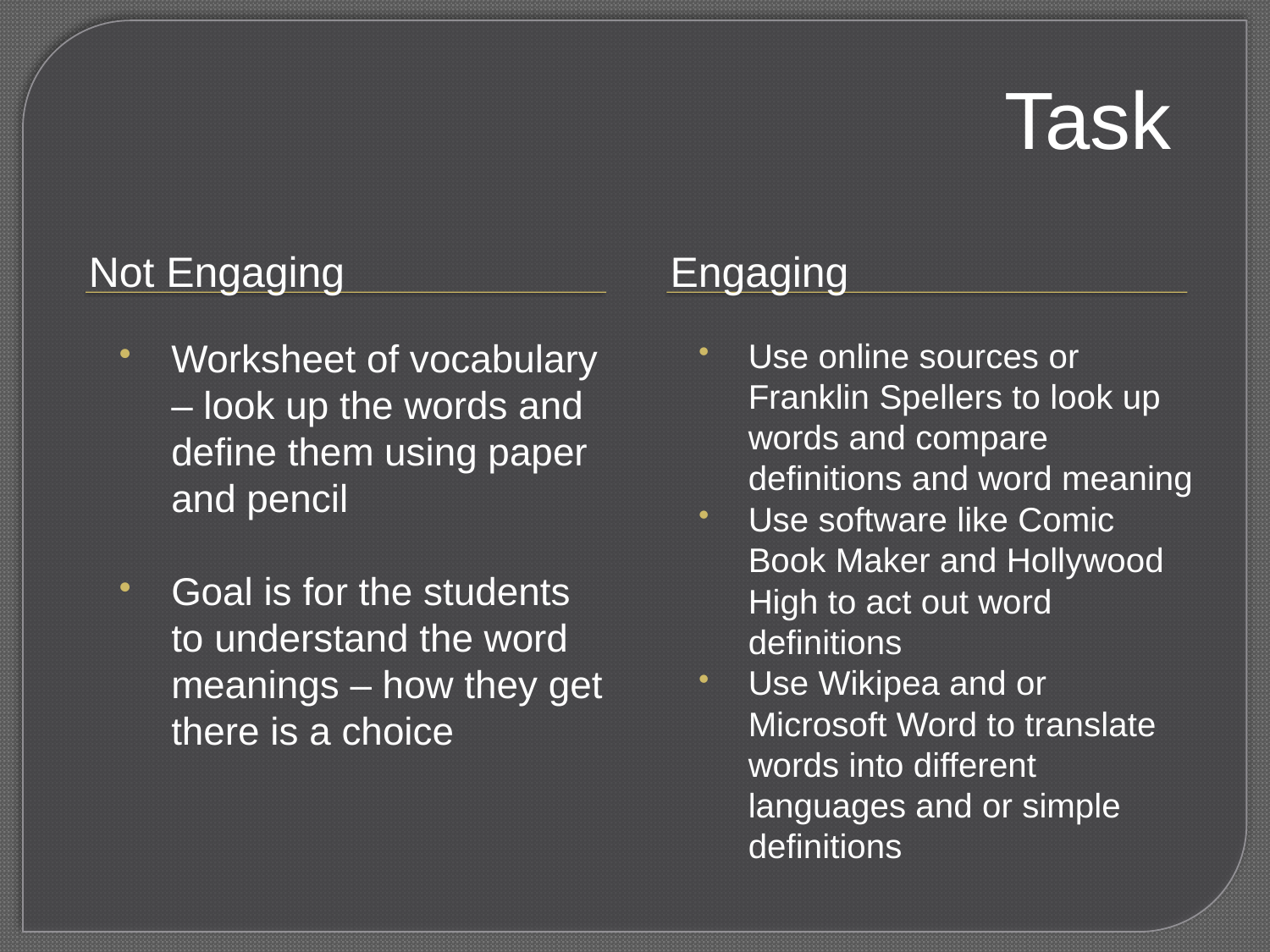

# Task
Not Engaging
Engaging
Worksheet of vocabulary – look up the words and define them using paper and pencil

Goal is for the students to understand the word meanings – how they get there is a choice
Use online sources or Franklin Spellers to look up words and compare definitions and word meaning
Use software like Comic Book Maker and Hollywood High to act out word definitions
Use Wikipea and or Microsoft Word to translate words into different languages and or simple definitions